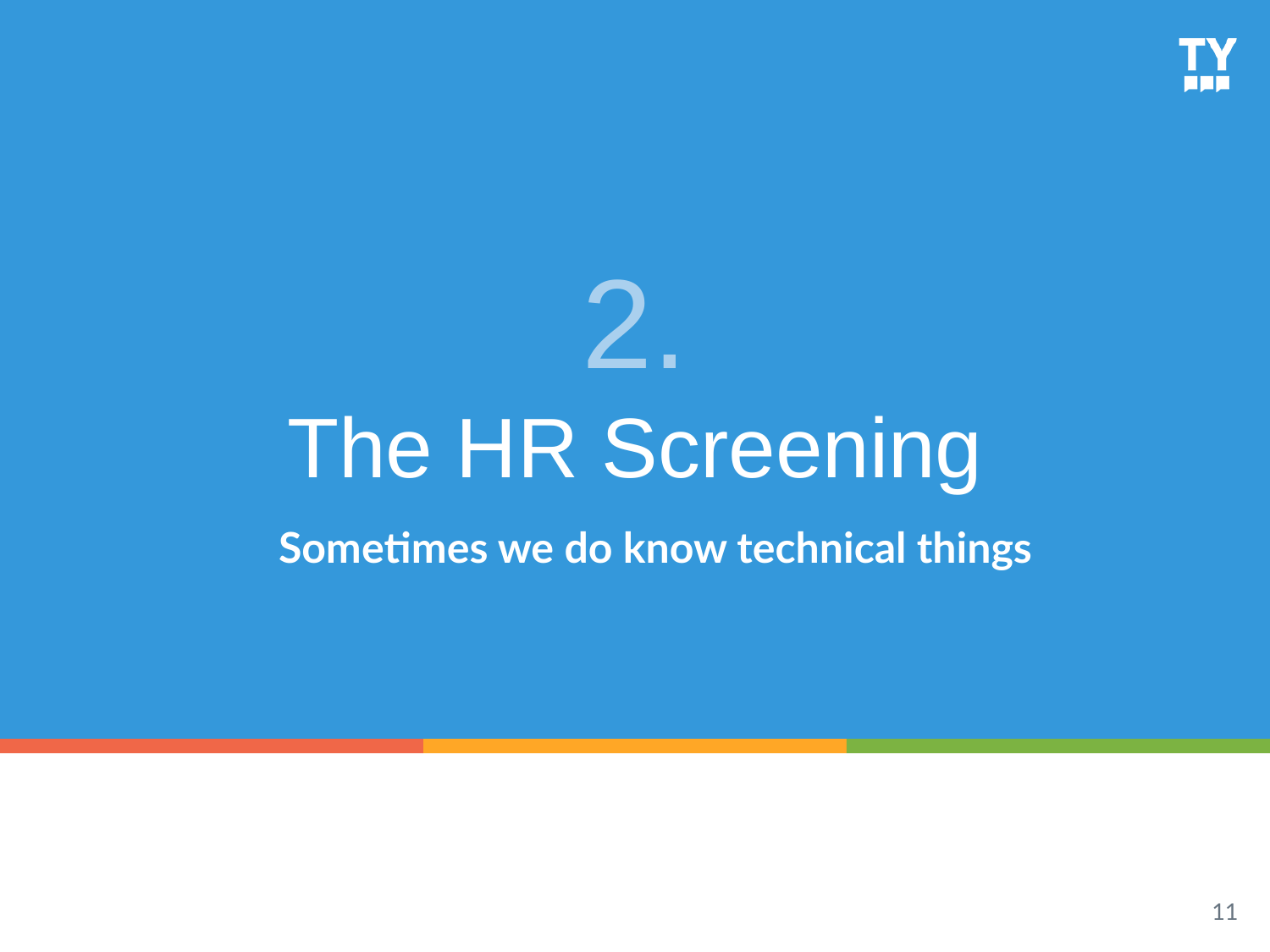

# 2.
The HR Screening
    Sometimes we do know technical things
11